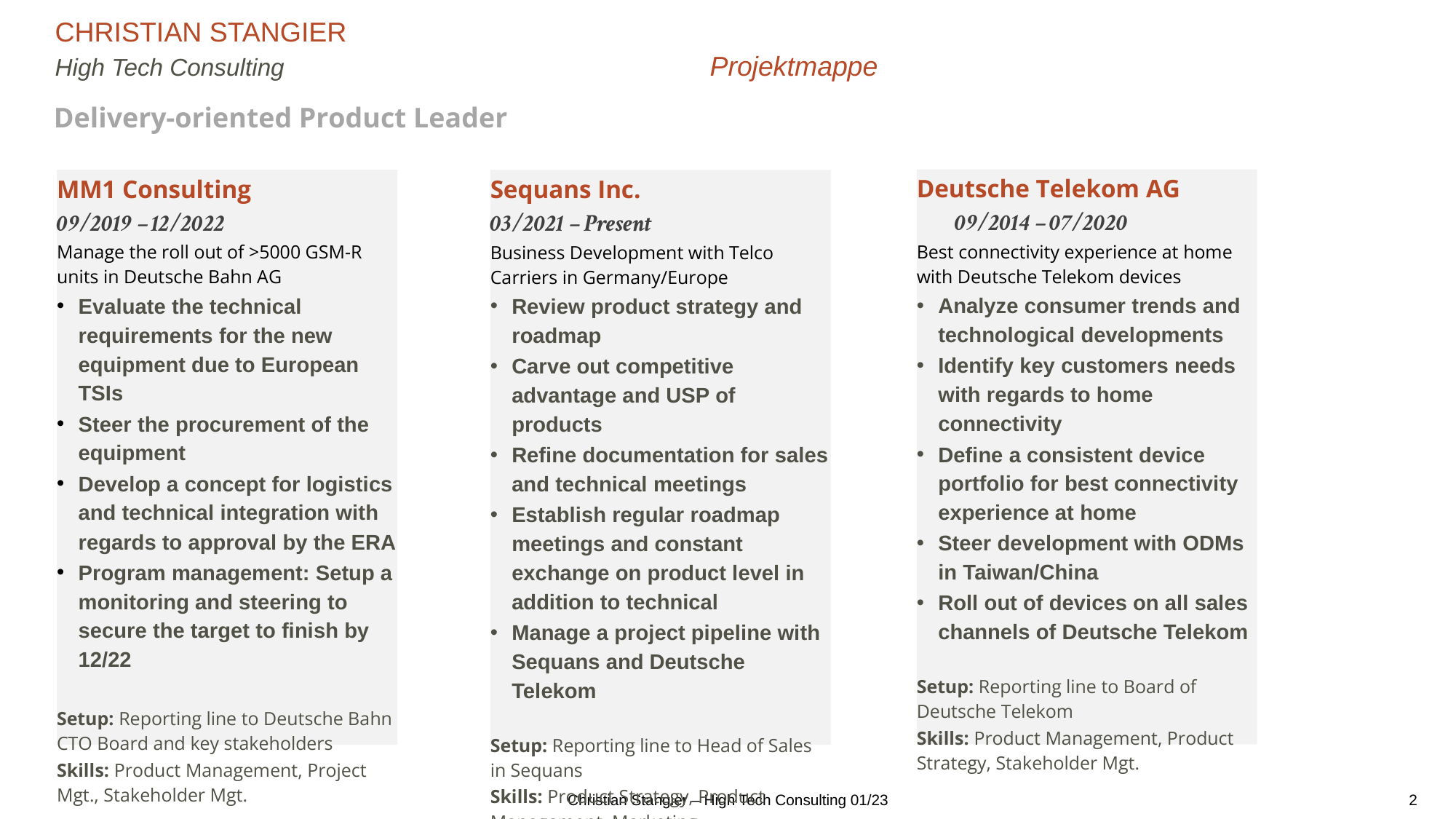

High Tech Consulting				Projektmappe
Delivery-oriented Product Leader

Deutsche Telekom AG                   09/2014 – 07/2020
Best connectivity experience at home with Deutsche Telekom devices
Analyze consumer trends and technological developments
Identify key customers needs with regards to home connectivity
Define a consistent device portfolio for best connectivity experience at home
Steer development with ODMs in Taiwan/China
Roll out of devices on all sales channels of Deutsche Telekom

Setup: Reporting line to Board of Deutsche Telekom
Skills: Product Management, Product Strategy, Stakeholder Mgt.

MM1 Consulting	                   09/2019 – 12/2022
Manage the roll out of >5000 GSM-R units in Deutsche Bahn AG
Evaluate the technical requirements for the new equipment due to European TSIs
Steer the procurement of the equipment
Develop a concept for logistics and technical integration with regards to approval by the ERA
Program management: Setup a monitoring and steering to secure the target to finish by 12/22

Setup: Reporting line to Deutsche Bahn CTO Board and key stakeholders
Skills: Product Management, Project Mgt., Stakeholder Mgt.

Sequans Inc.	                   03/2021 – Present
Business Development with Telco Carriers in Germany/Europe
Review product strategy and roadmap
Carve out competitive advantage and USP of products
Refine documentation for sales and technical meetings
Establish regular roadmap meetings and constant exchange on product level in addition to technical
Manage a project pipeline with Sequans and Deutsche Telekom

Setup: Reporting line to Head of Sales in Sequans
Skills: Product Strategy, Product Management, Marketing

Christian Stangier – High Tech Consulting 01/23
2